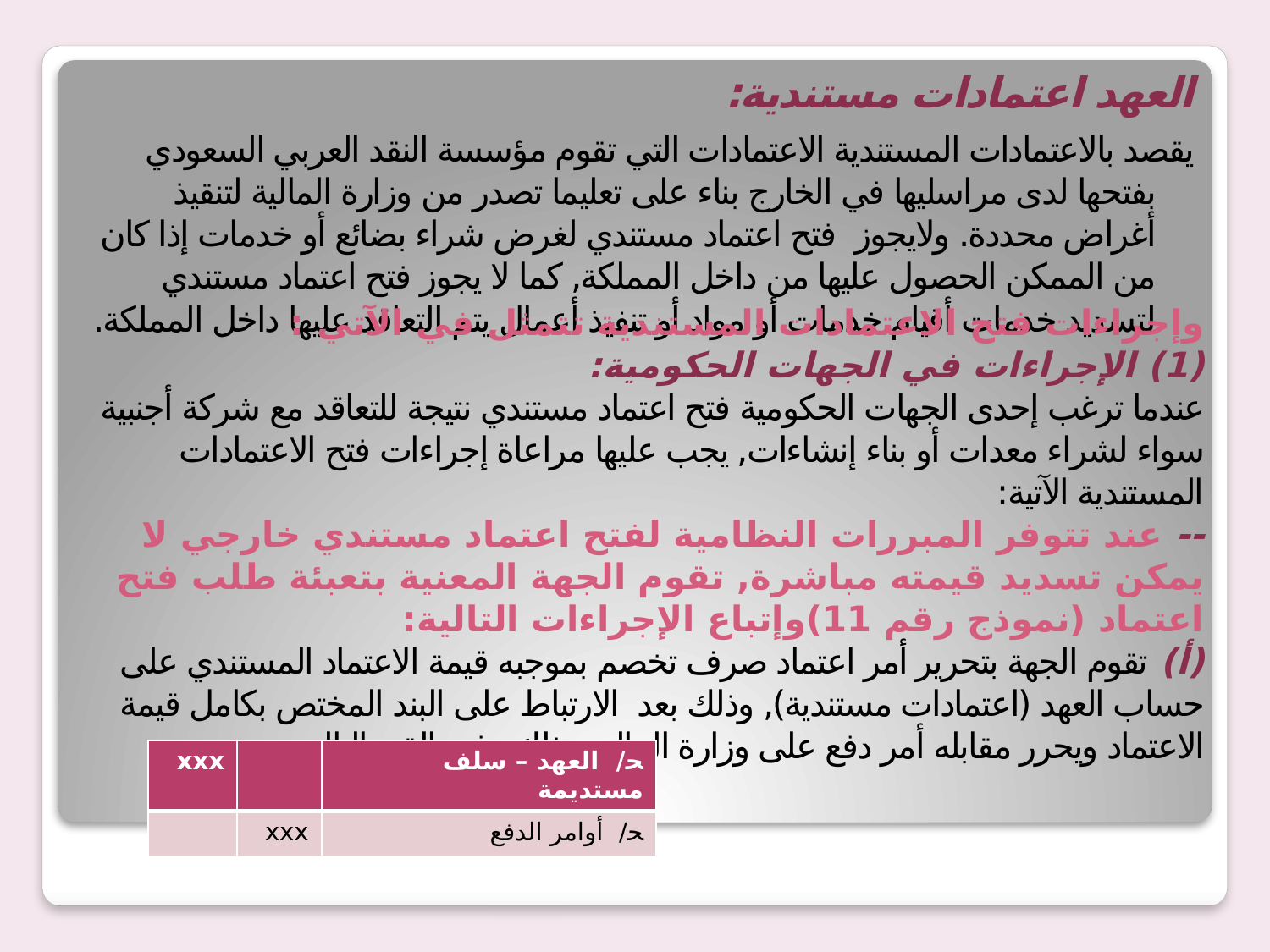

العهد اعتمادات مستندية:
يقصد بالاعتمادات المستندية الاعتمادات التي تقوم مؤسسة النقد العربي السعودي بفتحها لدى مراسليها في الخارج بناء على تعليما تصدر من وزارة المالية لتنقيذ أغراض محددة. ولايجوز  فتح اعتماد مستندي لغرض شراء بضائع أو خدمات إذا كان من الممكن الحصول عليها من داخل المملكة, كما لا يجوز فتح اعتماد مستندي لتسديد خدمات أقيام خدمات أو مواد أو تنفيذ أعمال يتم التعاقد عليها داخل المملكة.

# وإجراءات فتح الاعتمادات المستندية تتمثل في الآتي : (1) الإجراءات في الجهات الحكومية: عندما ترغب إحدى الجهات الحكومية فتح اعتماد مستندي نتيجة للتعاقد مع شركة أجنبية سواء لشراء معدات أو بناء إنشاءات, يجب عليها مراعاة إجراءات فتح الاعتمادات المستندية الآتية: -- عند تتوفر المبررات النظامية لفتح اعتماد مستندي خارجي لا يمكن تسديد قيمته مباشرة, تقوم الجهة المعنية بتعبئة طلب فتح اعتماد (نموذج رقم 11)وإتباع الإجراءات التالية: (أ) تقوم الجهة بتحرير أمر اعتماد صرف تخصم بموجبه قيمة الاعتماد المستندي على حساب العهد (اعتمادات مستندية), وذلك بعد  الارتباط على البند المختص بكامل قيمة الاعتماد ويحرر مقابله أمر دفع على وزارة المالبة وذلك وفق القيد التالي:
| xxx |  | ﺤ/ العهد – سلف مستديمة |
| --- | --- | --- |
|  | xxx | ﺤ/ أوامر الدفع |